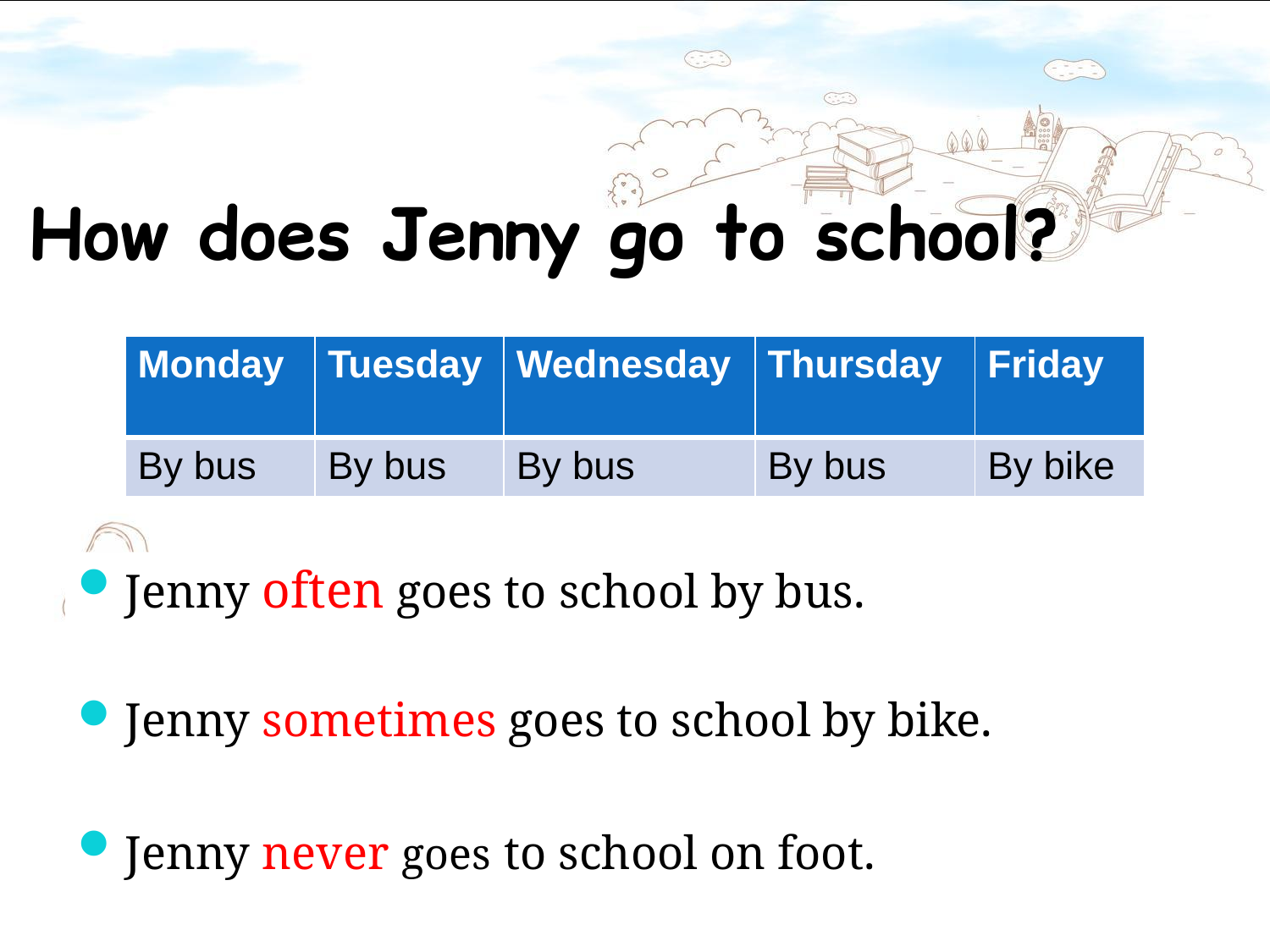

# How does Jenny go to school?
| Monday | Tuesday | Wednesday | Thursday | Friday |
| --- | --- | --- | --- | --- |
| By bus | By bus | By bus | By bus | By bike |
Jenny often goes to school by bus.

Jenny sometimes goes to school by bike.

Jenny never goes to school on foot.